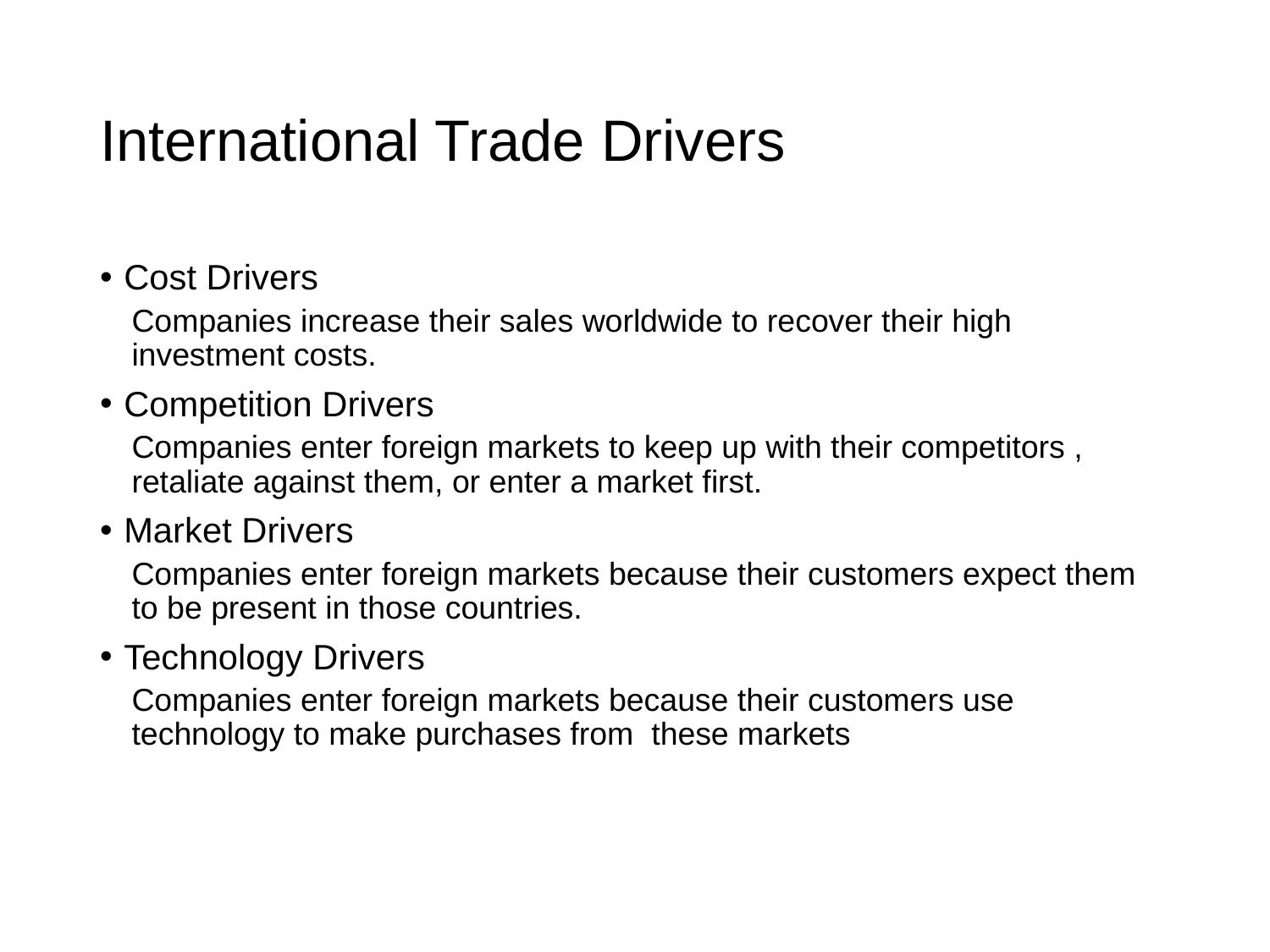

# International Trade Drivers
Cost Drivers
Companies increase their sales worldwide to recover their high investment costs.
Competition Drivers
Companies enter foreign markets to keep up with their competitors , retaliate against them, or enter a market first.
Market Drivers
Companies enter foreign markets because their customers expect them to be present in those countries.
Technology Drivers
Companies enter foreign markets because their customers use technology to make purchases from  these markets